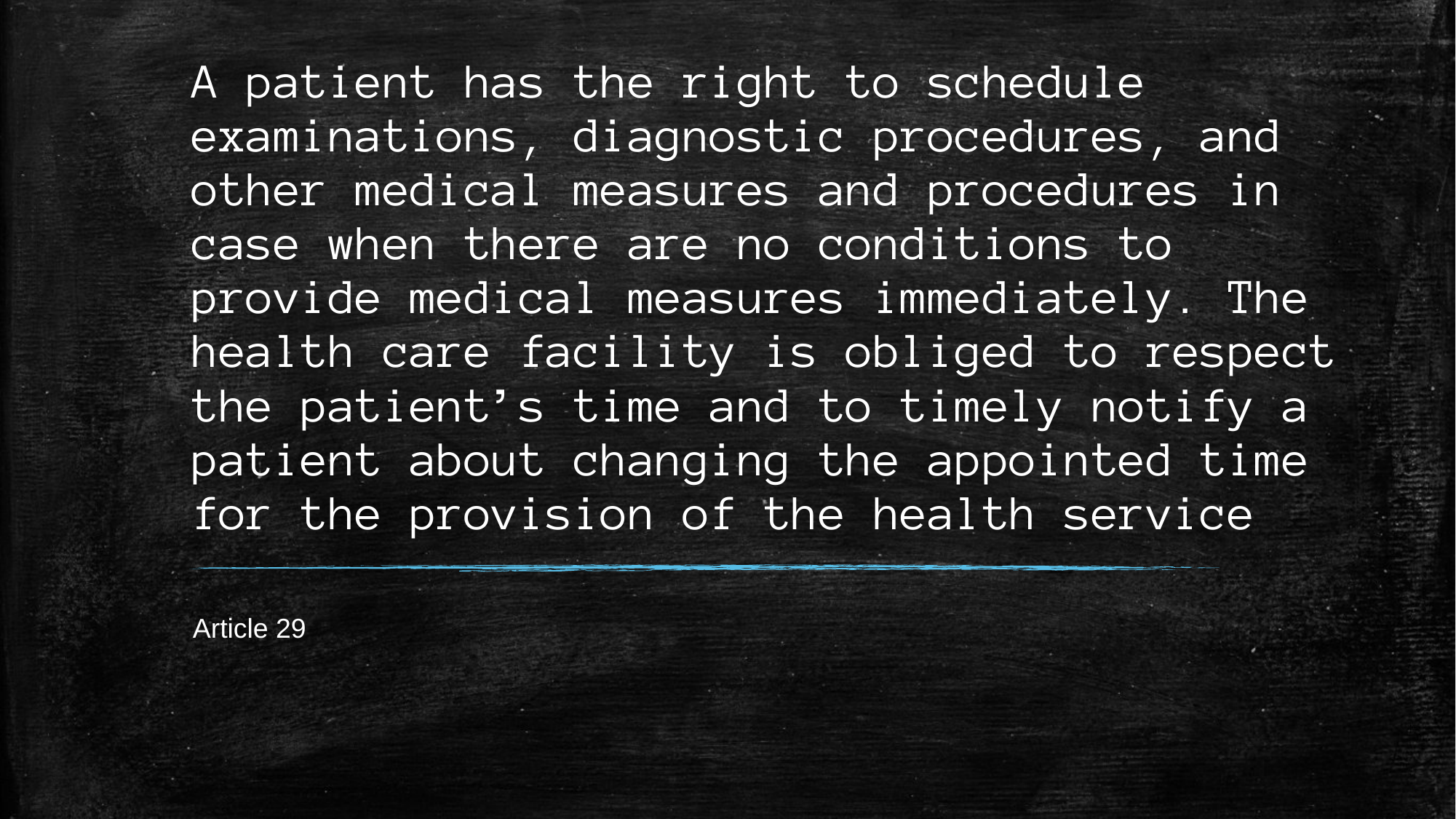

# A patient has the right to schedule examinations, diagnostic procedures, and other medical measures and procedures in case when there are no conditions to provide medical measures immediately. The health care facility is obliged to respect the patient’s time and to timely notify a patient about changing the appointed time for the provision of the health service
Article 29